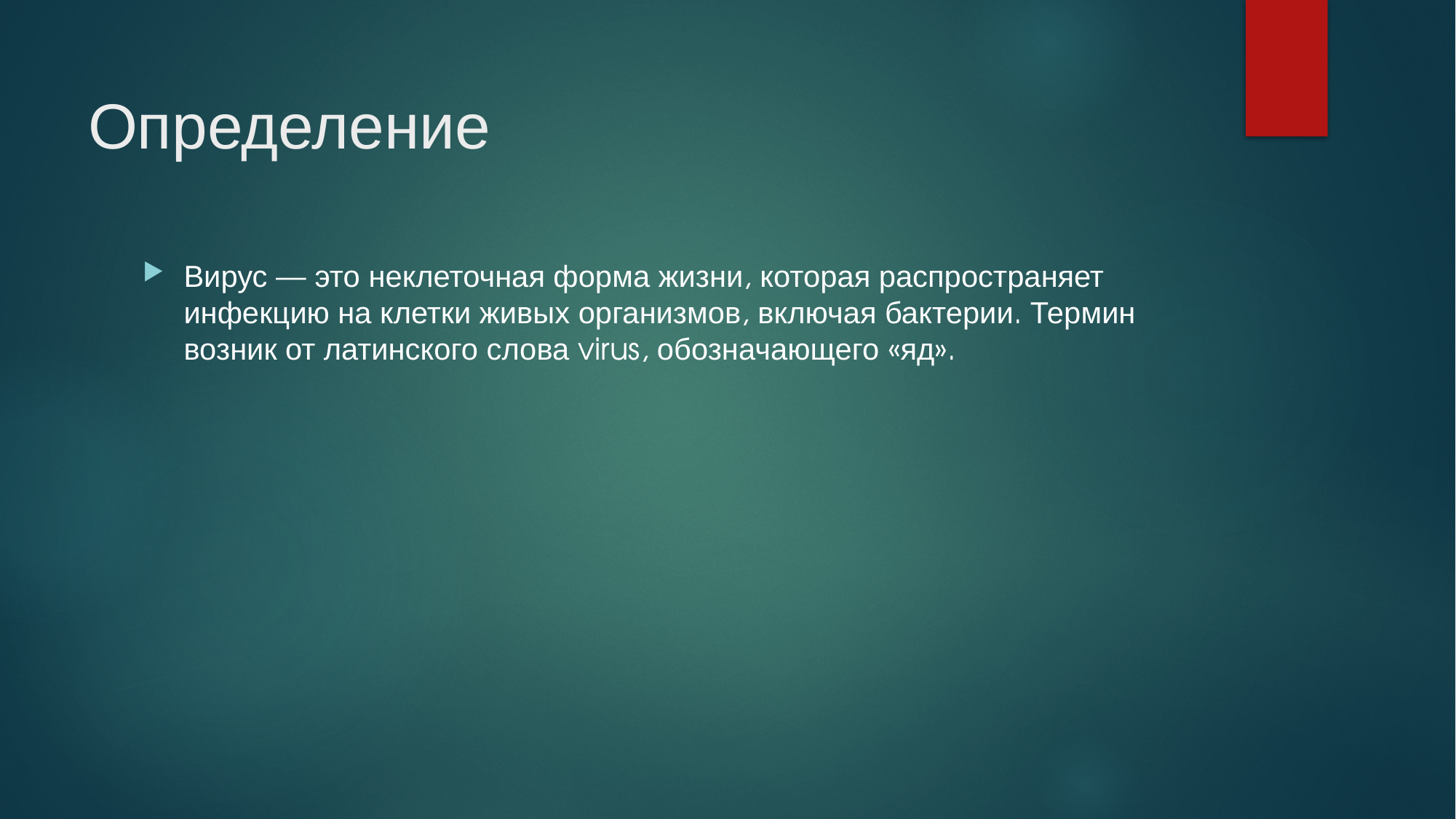

# Определение

Вирус — это неклеточная форма жизни, которая распространяет инфекцию на клетки живых организмов, включая бактерии. Термин возник от латинского слова virus, обозначающего «яд».